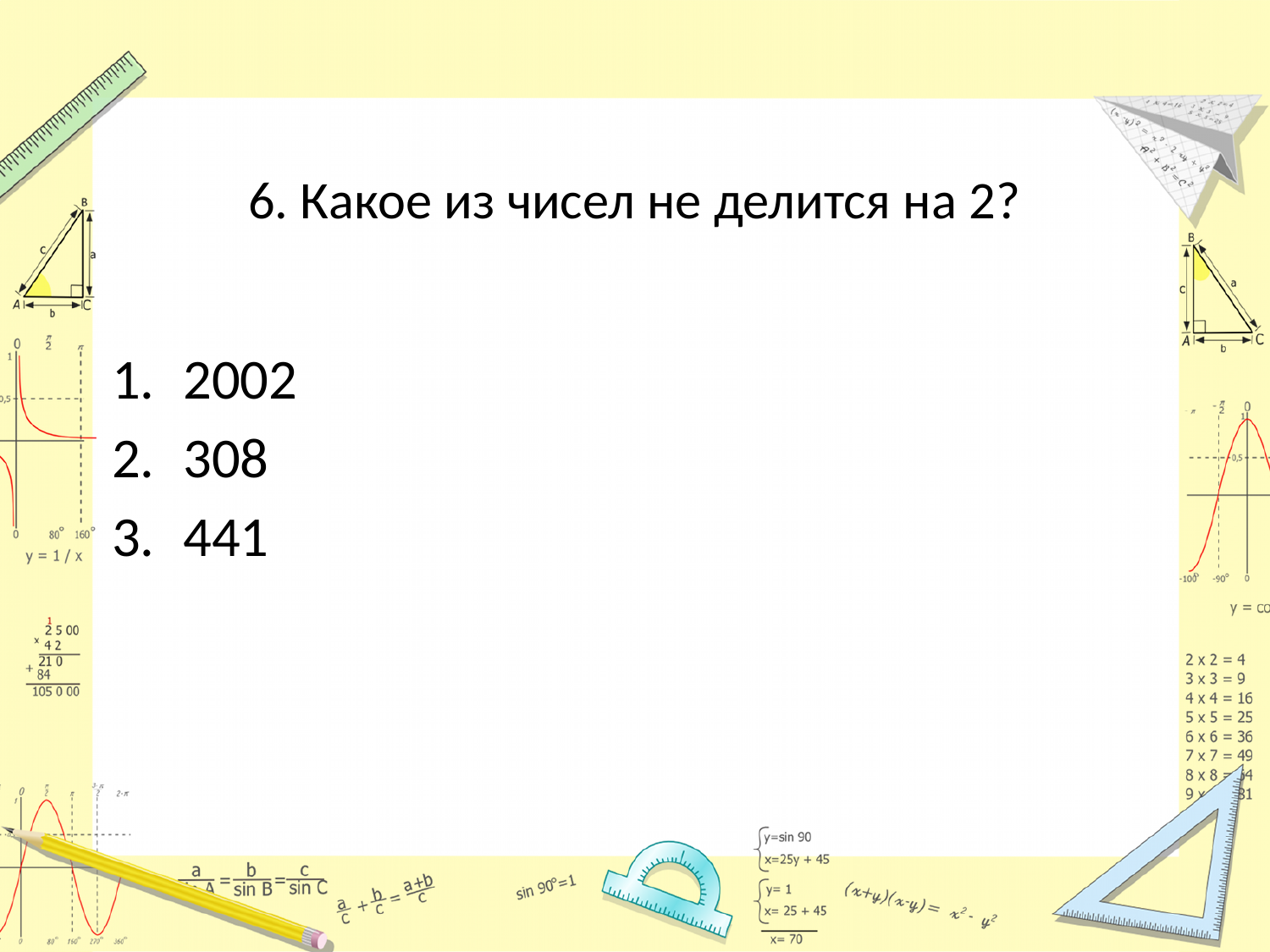

# 6. Какое из чисел не делится на 2?
2002
308
441